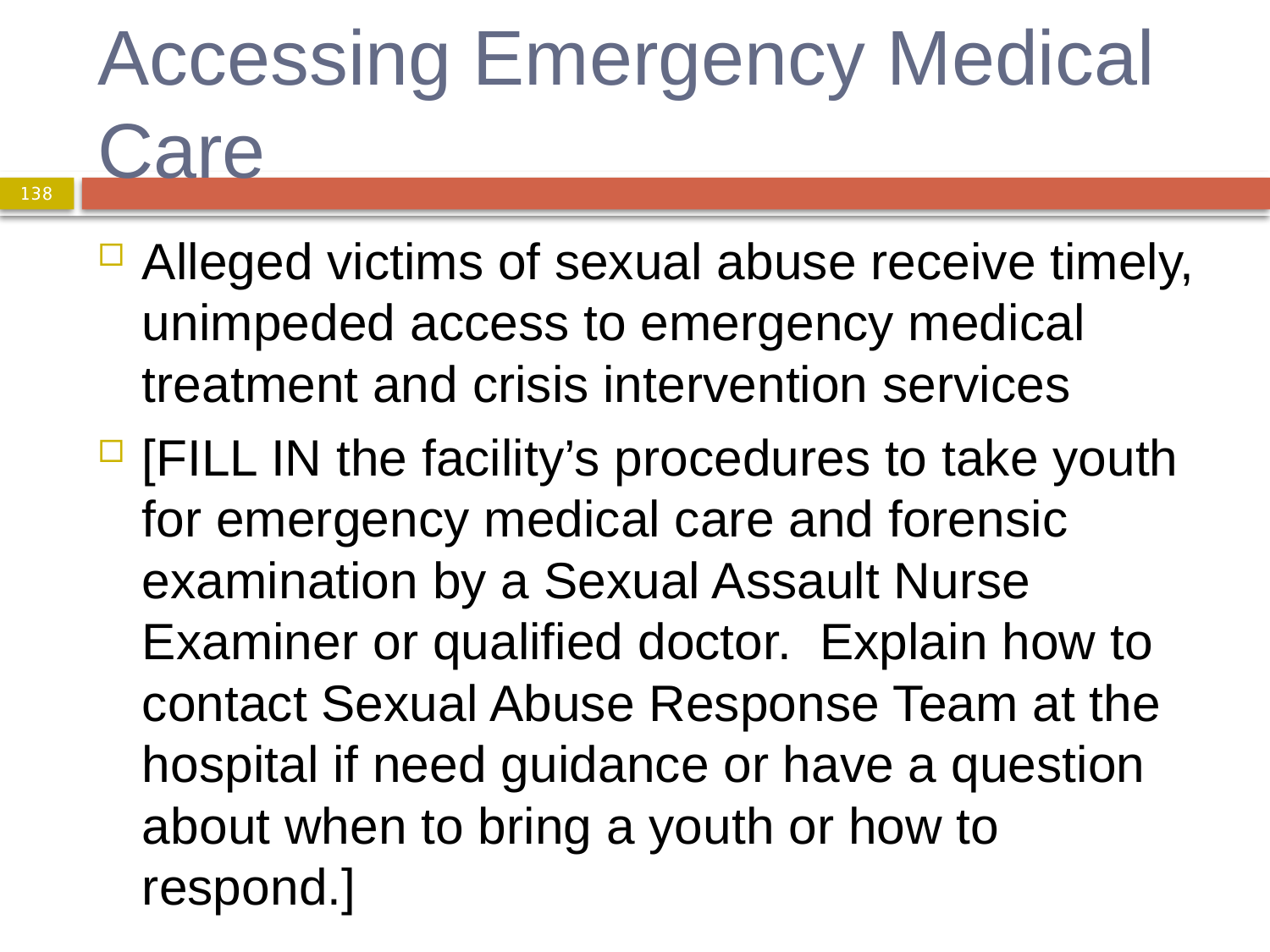

# Accessing Emergency Medical Care
138
Alleged victims of sexual abuse receive timely, unimpeded access to emergency medical treatment and crisis intervention services
[FILL IN the facility’s procedures to take youth for emergency medical care and forensic examination by a Sexual Assault Nurse Examiner or qualified doctor.  Explain how to contact Sexual Abuse Response Team at the hospital if need guidance or have a question about when to bring a youth or how to respond.]